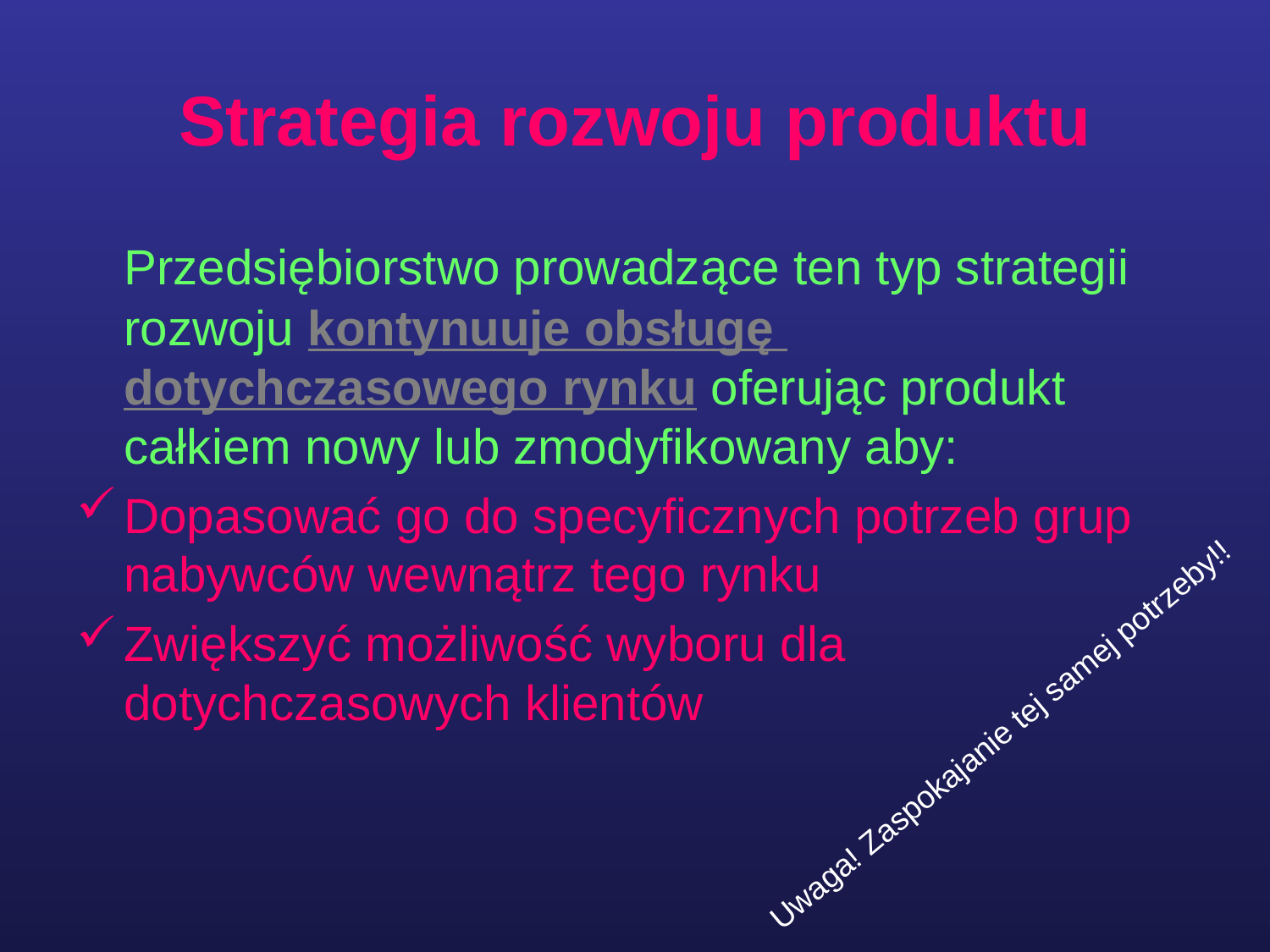

# Strategia rozwoju produktu
	Przedsiębiorstwo prowadzące ten typ strategii rozwoju kontynuuje obsługę  dotychczasowego rynku oferując produkt całkiem nowy lub zmodyfikowany aby:
Dopasować go do specyficznych potrzeb grup nabywców wewnątrz tego rynku
Zwiększyć możliwość wyboru dla dotychczasowych klientów
Uwaga! Zaspokajanie tej samej potrzeby!!